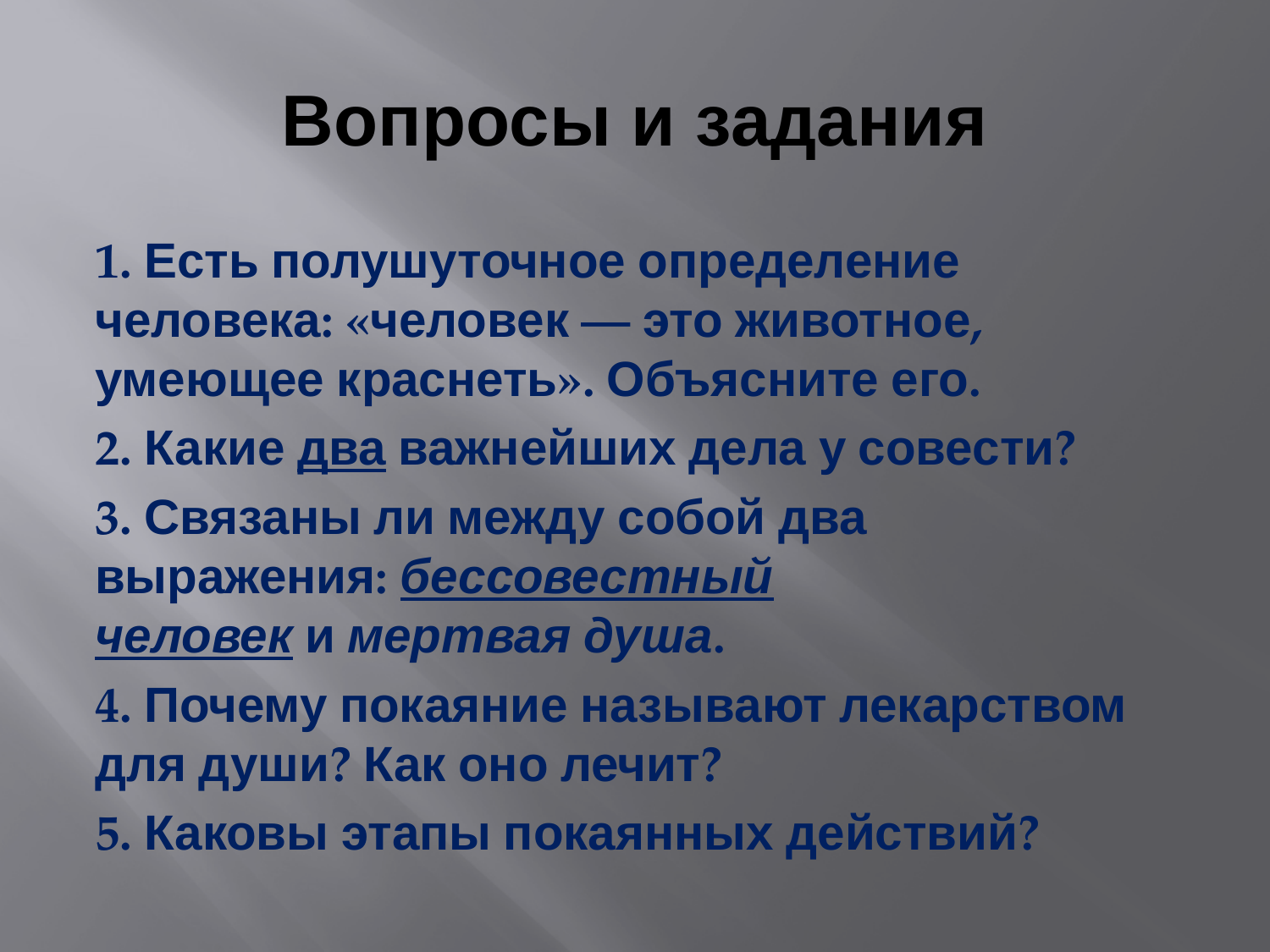

# Вопросы и задания
1. Есть полушуточное определение человека: «человек — это животное, умеющее краснеть». Объясните его.
2. Какие два важнейших дела у совести?
3. Связаны ли между собой два выражения: бессовестный человек и мертвая душа.
4. Почему покаяние называют лекарством для души? Как оно лечит?
5. Каковы этапы покаянных действий?